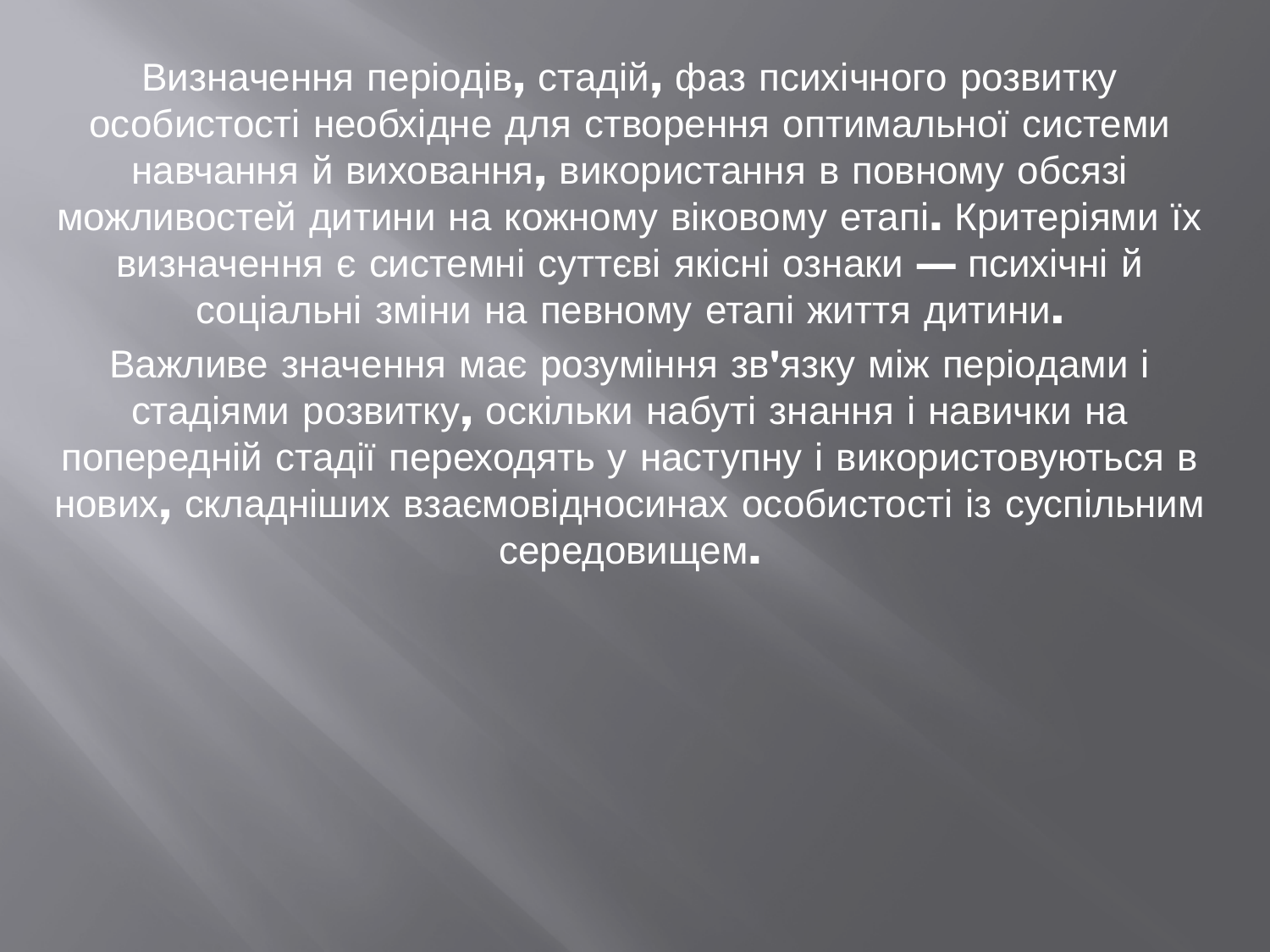

Визначення періодів, стадій, фаз психічного розвитку особистості необхідне для створення оптимальної системи навчання й виховання, використання в повному обсязі можливостей дитини на кожному віковому етапі. Критеріями їх визначення є системні суттєві якісні ознаки — психічні й соціальні зміни на певному етапі життя дитини.
Важливе значення має розуміння зв'язку між періодами і стадіями розвитку, оскільки набуті знання і навички на попередній стадії переходять у наступну і використовуються в нових, складніших взаємовідносинах особистості із суспільним середовищем.